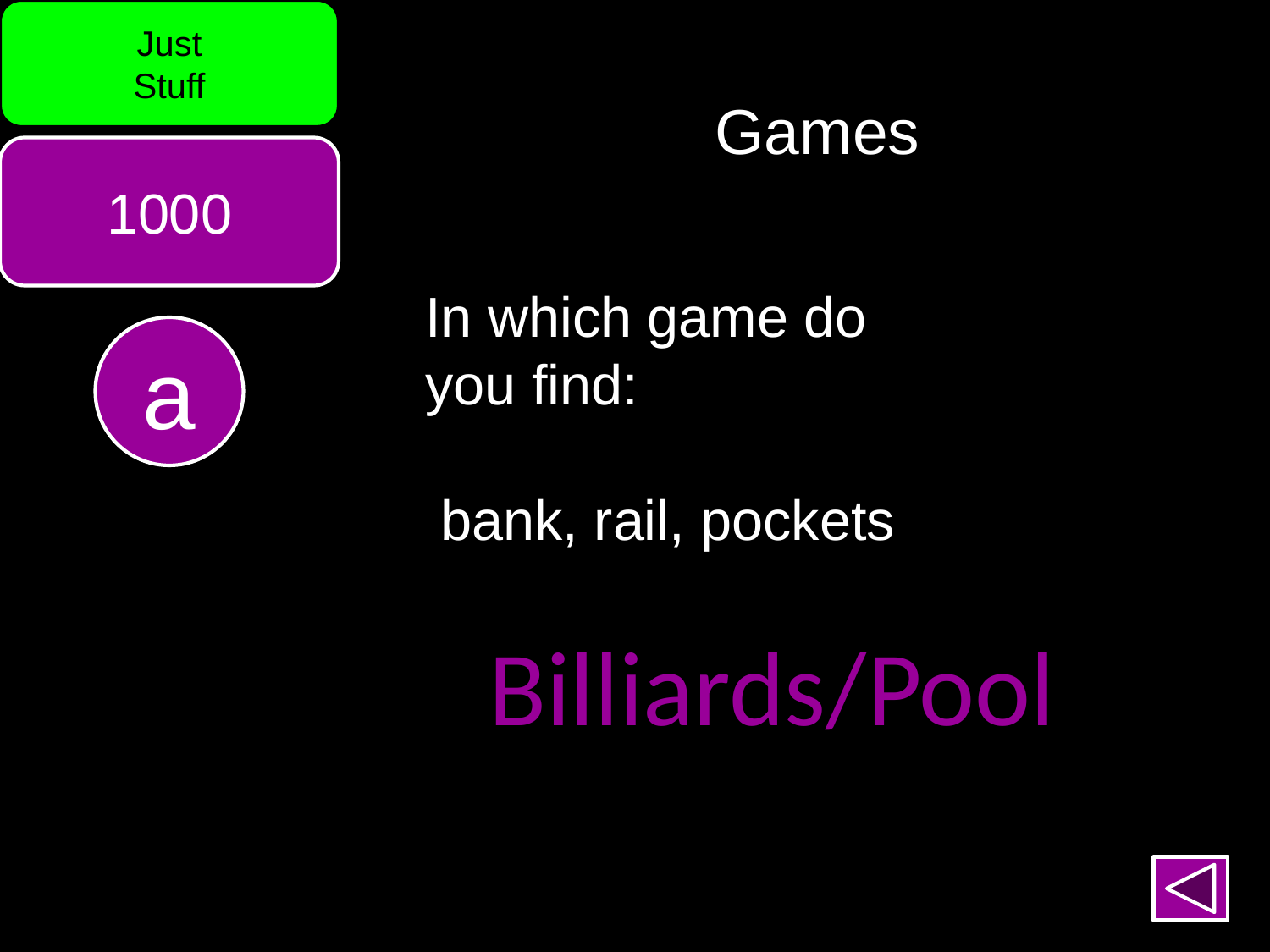

Just
Stuff
Games
1000
In which game do
you find:

 bank, rail, pockets
a
Billiards/Pool